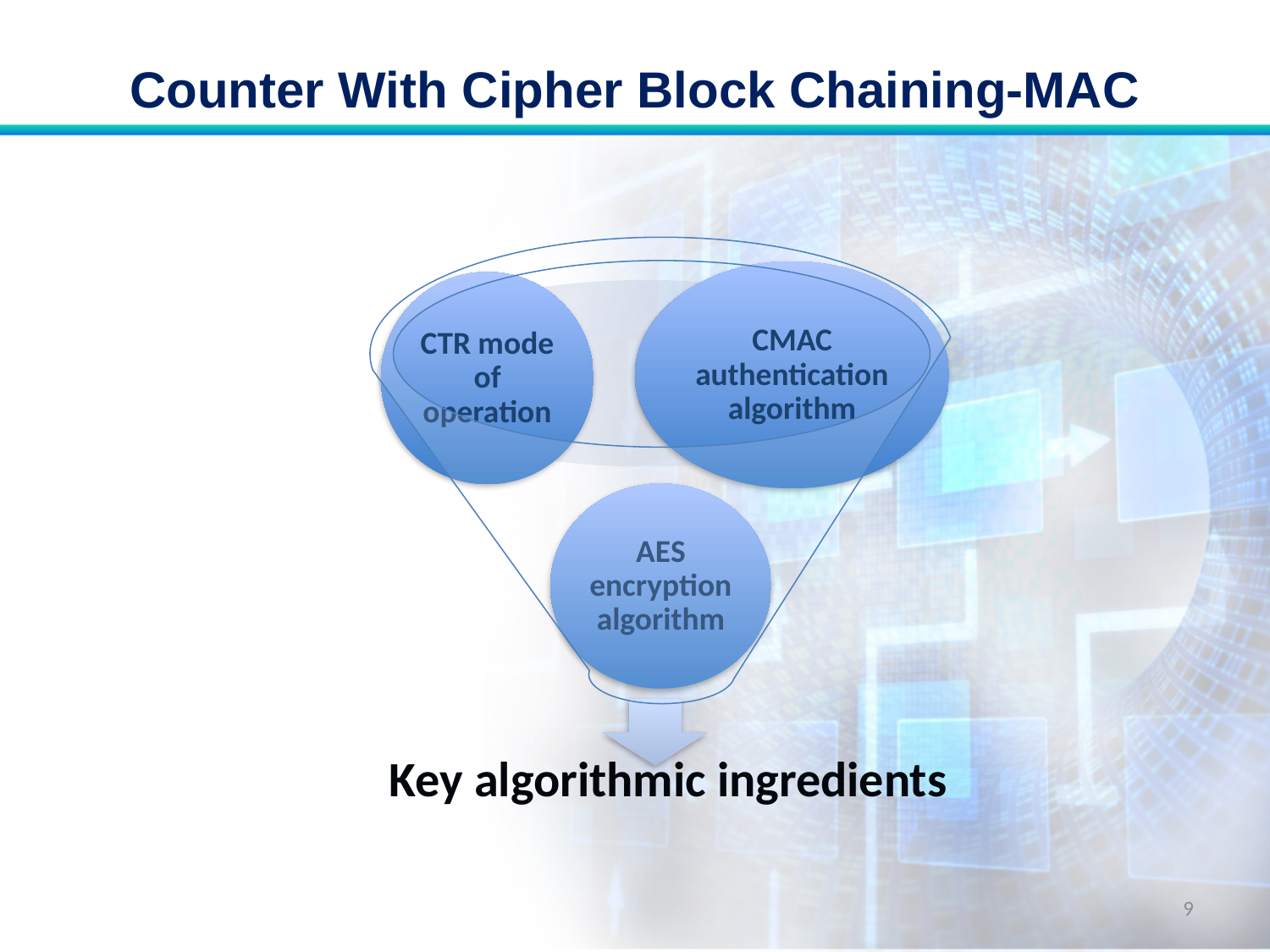

# Counter With Cipher Block Chaining-MAC
Key algorithmic ingredients
CMAC authentication algorithm
CTR mode of operation
AES encryption algorithm
9